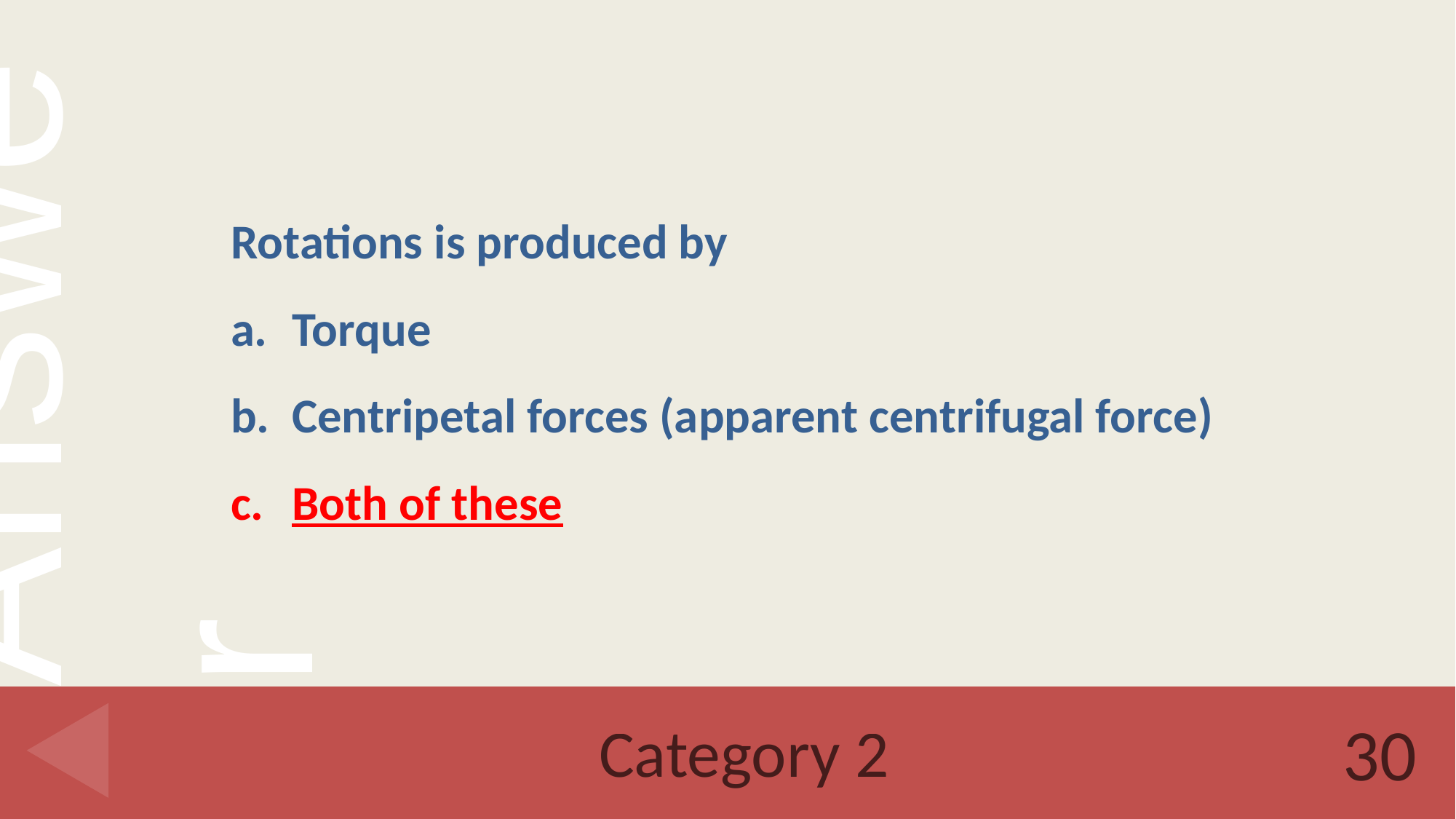

Rotations is produced by
Torque
Centripetal forces (apparent centrifugal force)
Both of these
# Category 2
30